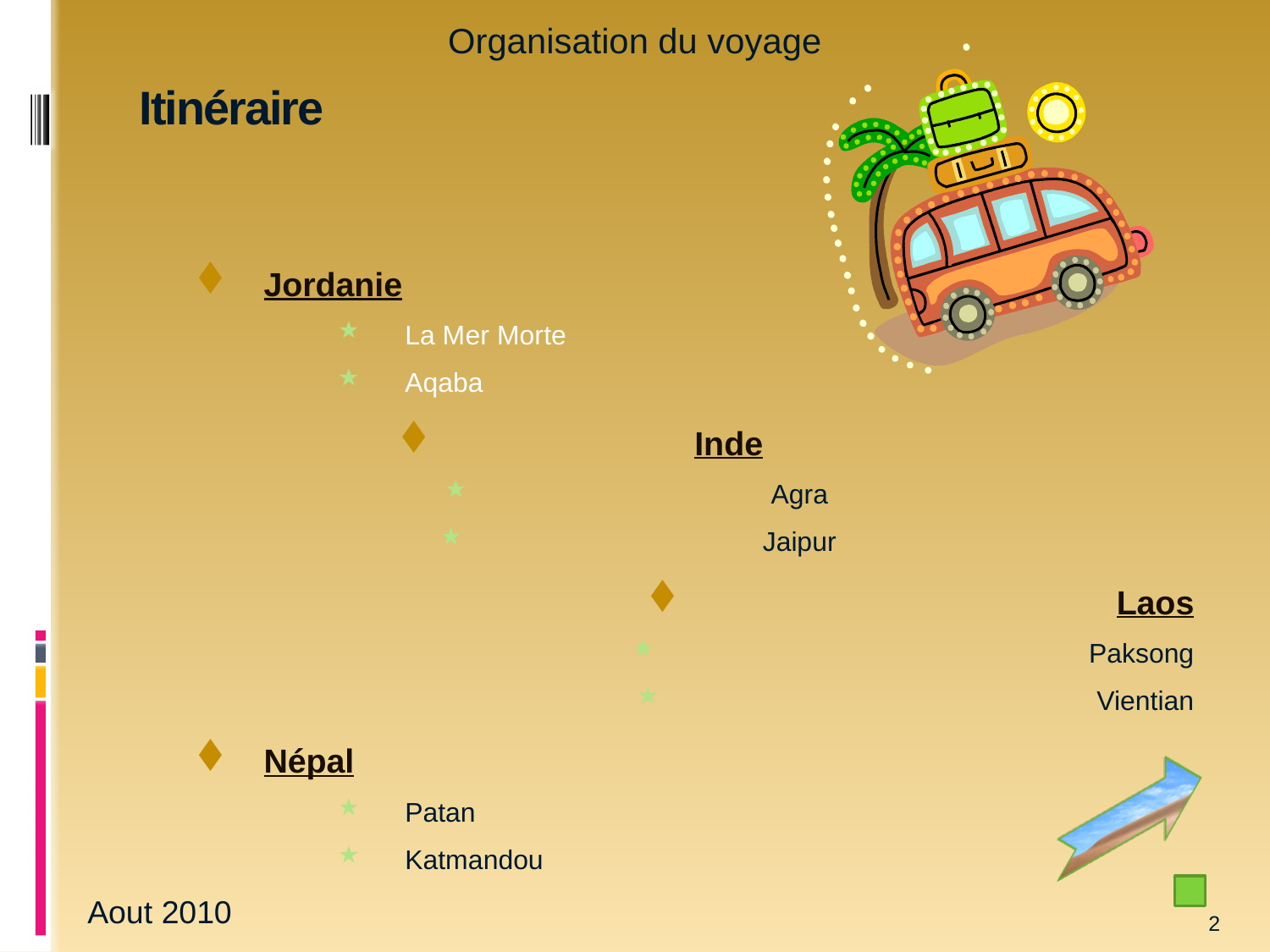

Organisation du voyage

# Itinéraire
Jordanie
La Mer Morte
Aqaba
Inde
Agra
Jaipur
Laos
Paksong
Vientian
Népal
Patan
Katmandou
Aout 2010
2